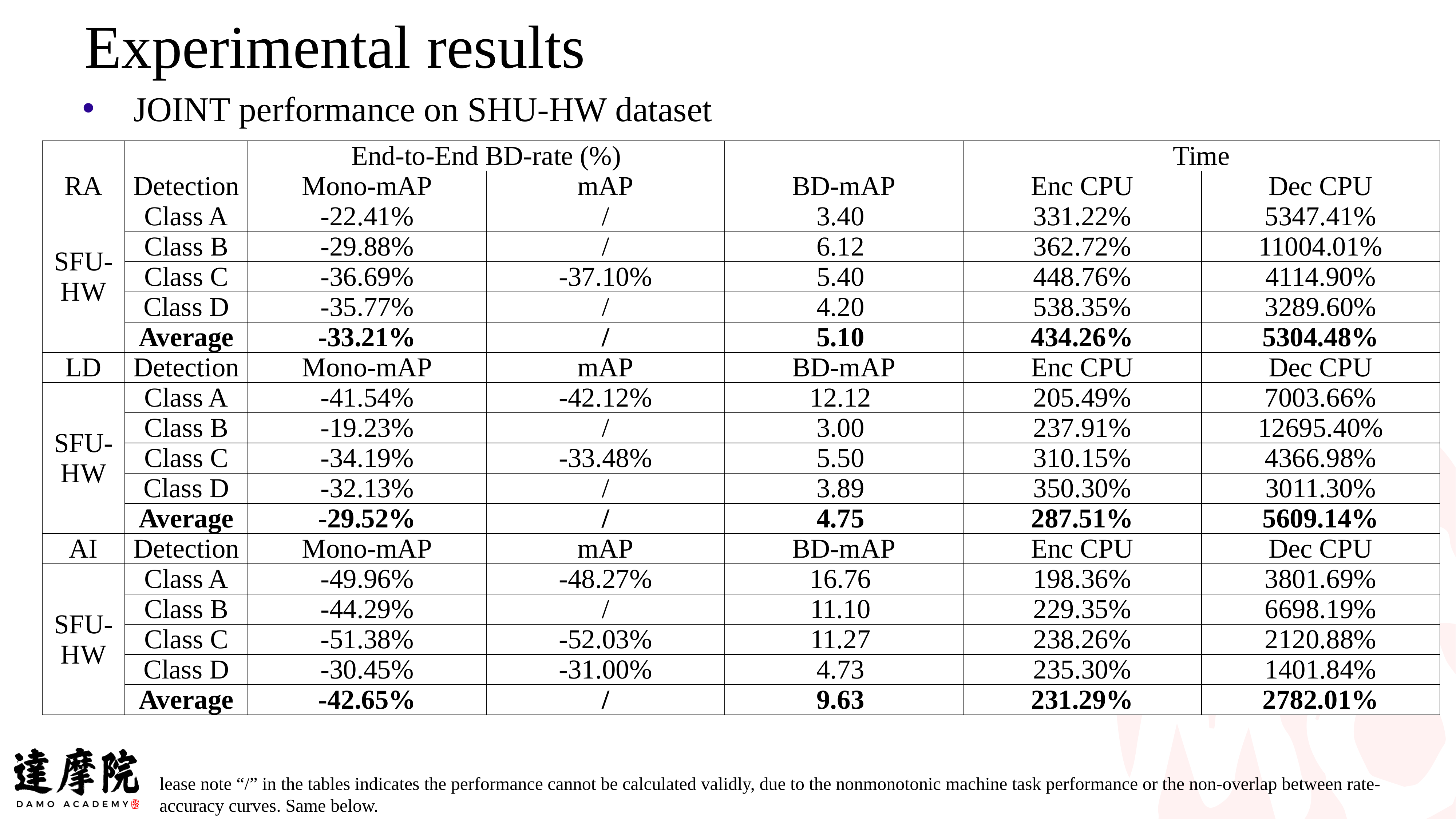

Experimental results
JOINT performance on SHU-HW dataset
|  |  | End-to-End BD-rate (%) |  |  | Time |  |
| --- | --- | --- | --- | --- | --- | --- |
| RA | Detection | Mono-mAP | mAP | BD-mAP | Enc CPU | Dec CPU |
| SFU-HW | Class A | -22.41% | / | 3.40 | 331.22% | 5347.41% |
|  | Class B | -29.88% | / | 6.12 | 362.72% | 11004.01% |
|  | Class C | -36.69% | -37.10% | 5.40 | 448.76% | 4114.90% |
|  | Class D | -35.77% | / | 4.20 | 538.35% | 3289.60% |
|  | Average | -33.21% | / | 5.10 | 434.26% | 5304.48% |
| LD | Detection | Mono-mAP | mAP | BD-mAP | Enc CPU | Dec CPU |
| SFU-HW | Class A | -41.54% | -42.12% | 12.12 | 205.49% | 7003.66% |
|  | Class B | -19.23% | / | 3.00 | 237.91% | 12695.40% |
|  | Class C | -34.19% | -33.48% | 5.50 | 310.15% | 4366.98% |
|  | Class D | -32.13% | / | 3.89 | 350.30% | 3011.30% |
|  | Average | -29.52% | / | 4.75 | 287.51% | 5609.14% |
| AI | Detection | Mono-mAP | mAP | BD-mAP | Enc CPU | Dec CPU |
| SFU-HW | Class A | -49.96% | -48.27% | 16.76 | 198.36% | 3801.69% |
|  | Class B | -44.29% | / | 11.10 | 229.35% | 6698.19% |
|  | Class C | -51.38% | -52.03% | 11.27 | 238.26% | 2120.88% |
|  | Class D | -30.45% | -31.00% | 4.73 | 235.30% | 1401.84% |
|  | Average | -42.65% | / | 9.63 | 231.29% | 2782.01% |
lease note “/” in the tables indicates the performance cannot be calculated validly, due to the nonmonotonic machine task performance or the non-overlap between rate-accuracy curves. Same below.
5